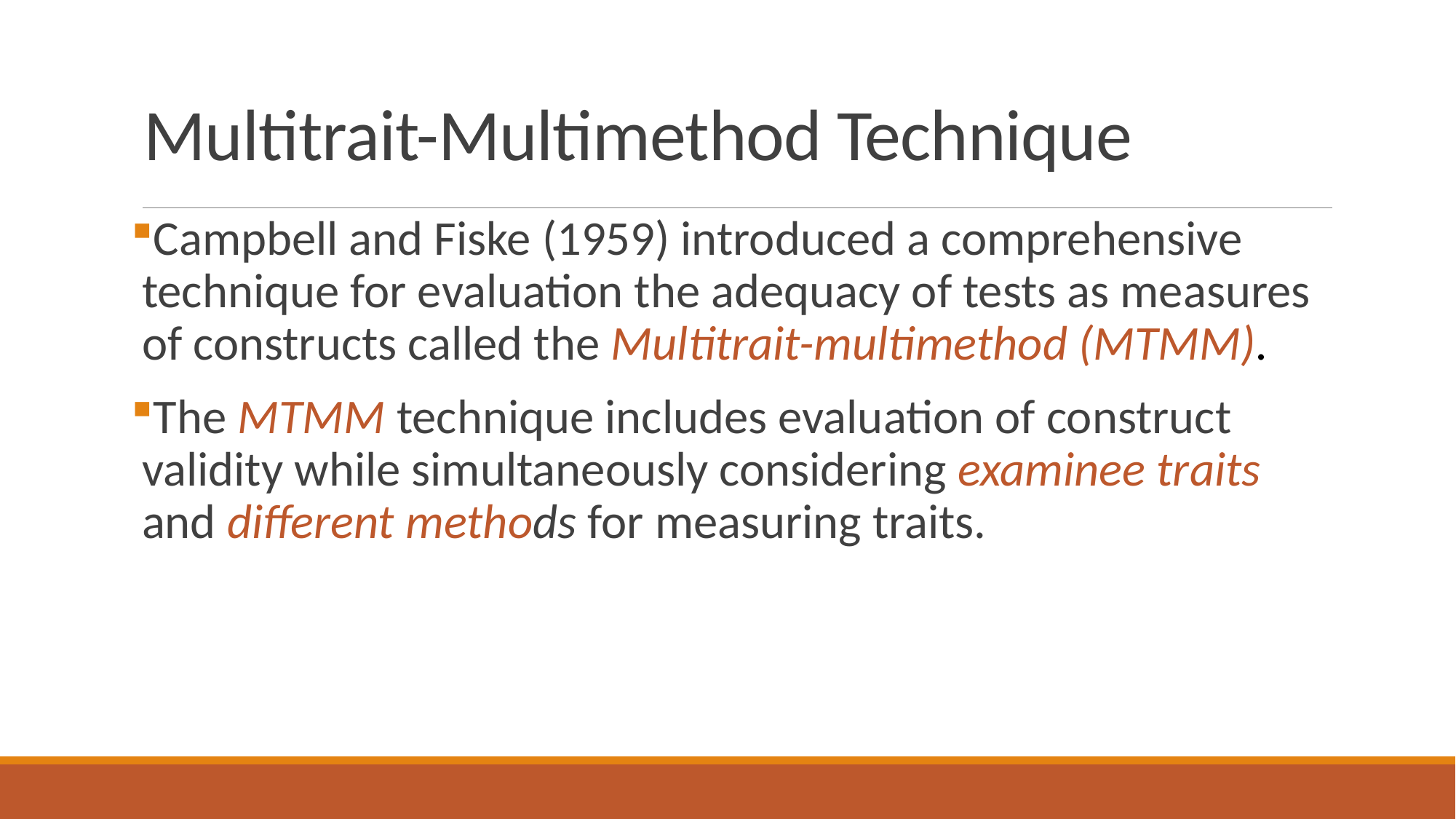

# Multitrait-Multimethod Technique
Campbell and Fiske (1959) introduced a comprehensive technique for evaluation the adequacy of tests as measures of constructs called the Multitrait-multimethod (MTMM).
The MTMM technique includes evaluation of construct validity while simultaneously considering examinee traits and different methods for measuring traits.